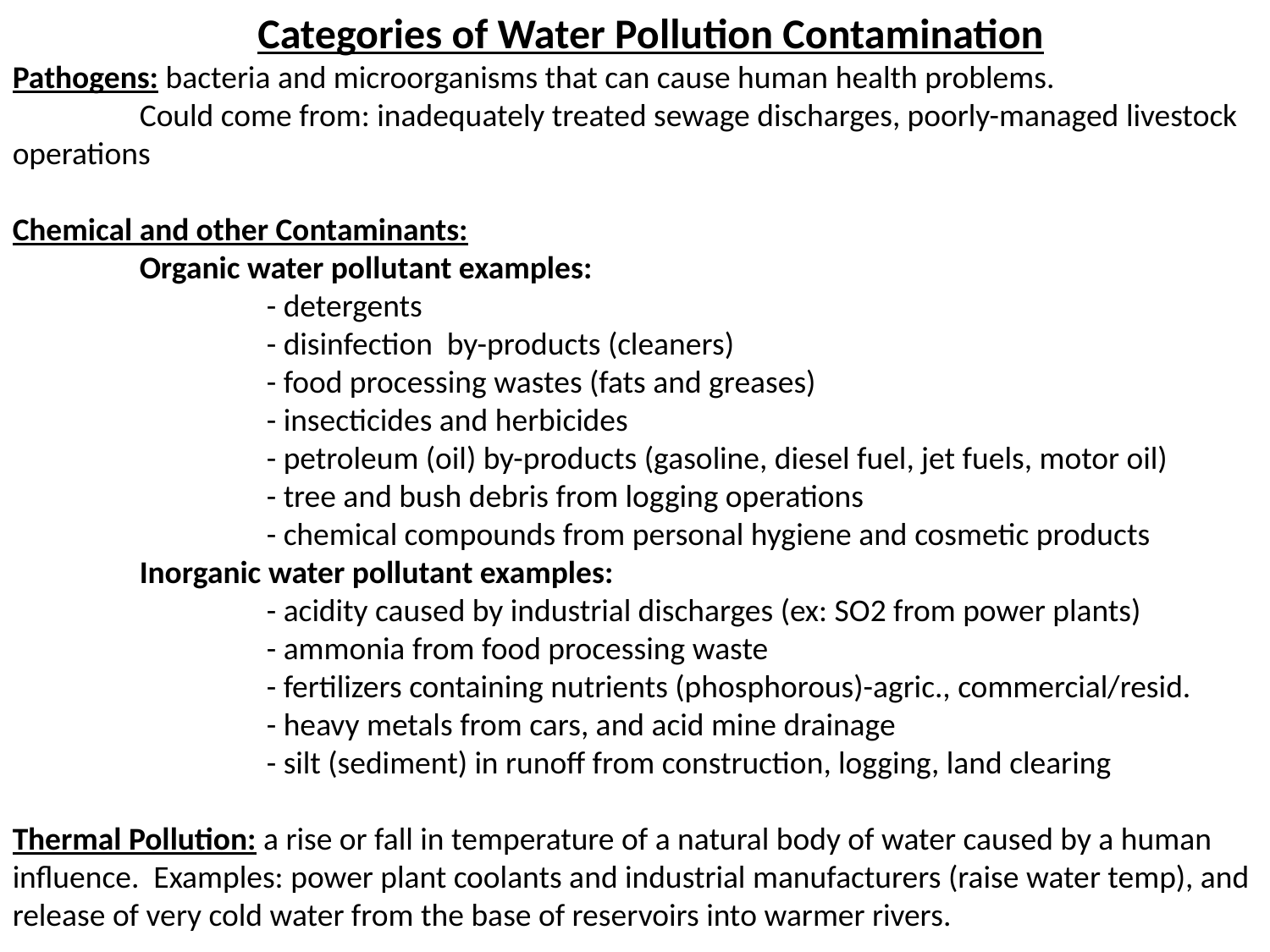

Categories of Water Pollution Contamination
Pathogens: bacteria and microorganisms that can cause human health problems.
	Could come from: inadequately treated sewage discharges, poorly-managed livestock operations

Chemical and other Contaminants:
	Organic water pollutant examples:
		- detergents
		- disinfection  by-products (cleaners)
		- food processing wastes (fats and greases)
		- insecticides and herbicides
		- petroleum (oil) by-products (gasoline, diesel fuel, jet fuels, motor oil)
		- tree and bush debris from logging operations
		- chemical compounds from personal hygiene and cosmetic products
	Inorganic water pollutant examples:
		- acidity caused by industrial discharges (ex: SO2 from power plants)
		- ammonia from food processing waste
		- fertilizers containing nutrients (phosphorous)-agric., commercial/resid.
		- heavy metals from cars, and acid mine drainage
		- silt (sediment) in runoff from construction, logging, land clearing

Thermal Pollution: a rise or fall in temperature of a natural body of water caused by a human influence.  Examples: power plant coolants and industrial manufacturers (raise water temp), and release of very cold water from the base of reservoirs into warmer rivers.